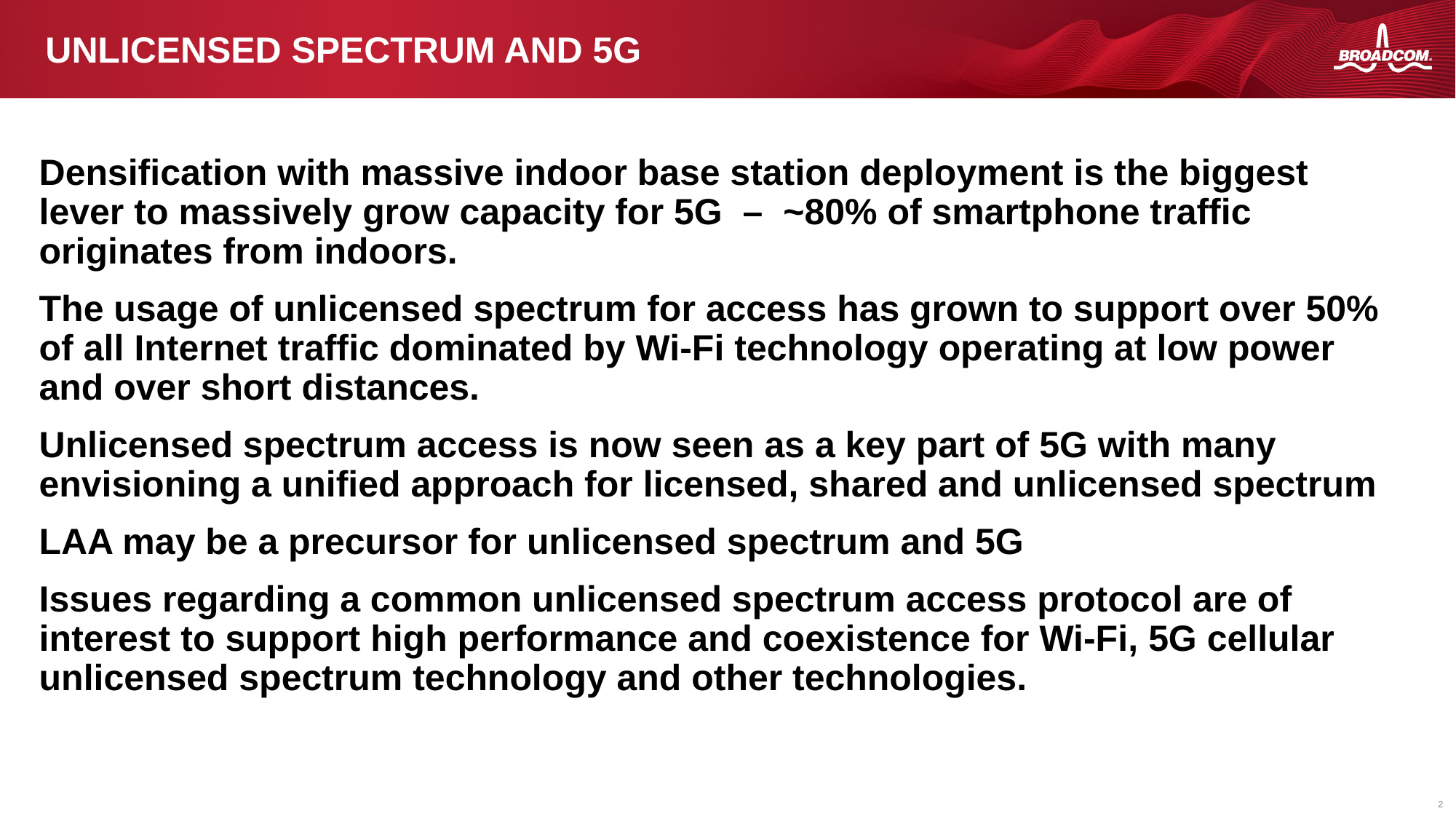

# Unlicensed spectrum and 5G
Densification with massive indoor base station deployment is the biggest lever to massively grow capacity for 5G  –  ~80% of smartphone traffic originates from indoors.
The usage of unlicensed spectrum for access has grown to support over 50% of all Internet traffic dominated by Wi-Fi technology operating at low power and over short distances.
Unlicensed spectrum access is now seen as a key part of 5G with many envisioning a unified approach for licensed, shared and unlicensed spectrum
LAA may be a precursor for unlicensed spectrum and 5G
Issues regarding a common unlicensed spectrum access protocol are of interest to support high performance and coexistence for Wi-Fi, 5G cellular unlicensed spectrum technology and other technologies.